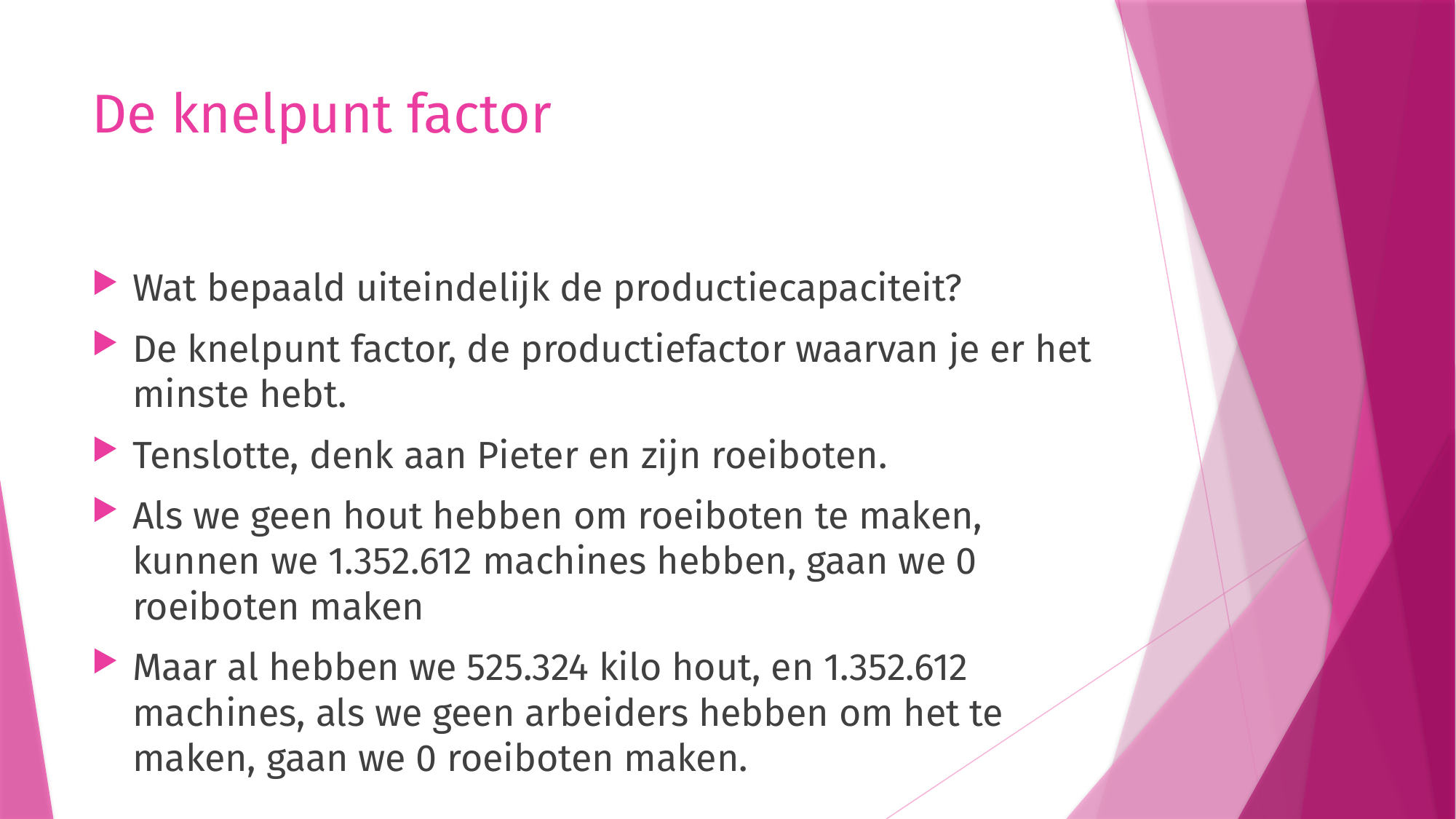

# De knelpunt factor
Wat bepaald uiteindelijk de productiecapaciteit?
De knelpunt factor, de productiefactor waarvan je er het minste hebt.
Tenslotte, denk aan Pieter en zijn roeiboten.
Als we geen hout hebben om roeiboten te maken, kunnen we 1.352.612 machines hebben, gaan we 0 roeiboten maken
Maar al hebben we 525.324 kilo hout, en 1.352.612 machines, als we geen arbeiders hebben om het te maken, gaan we 0 roeiboten maken.